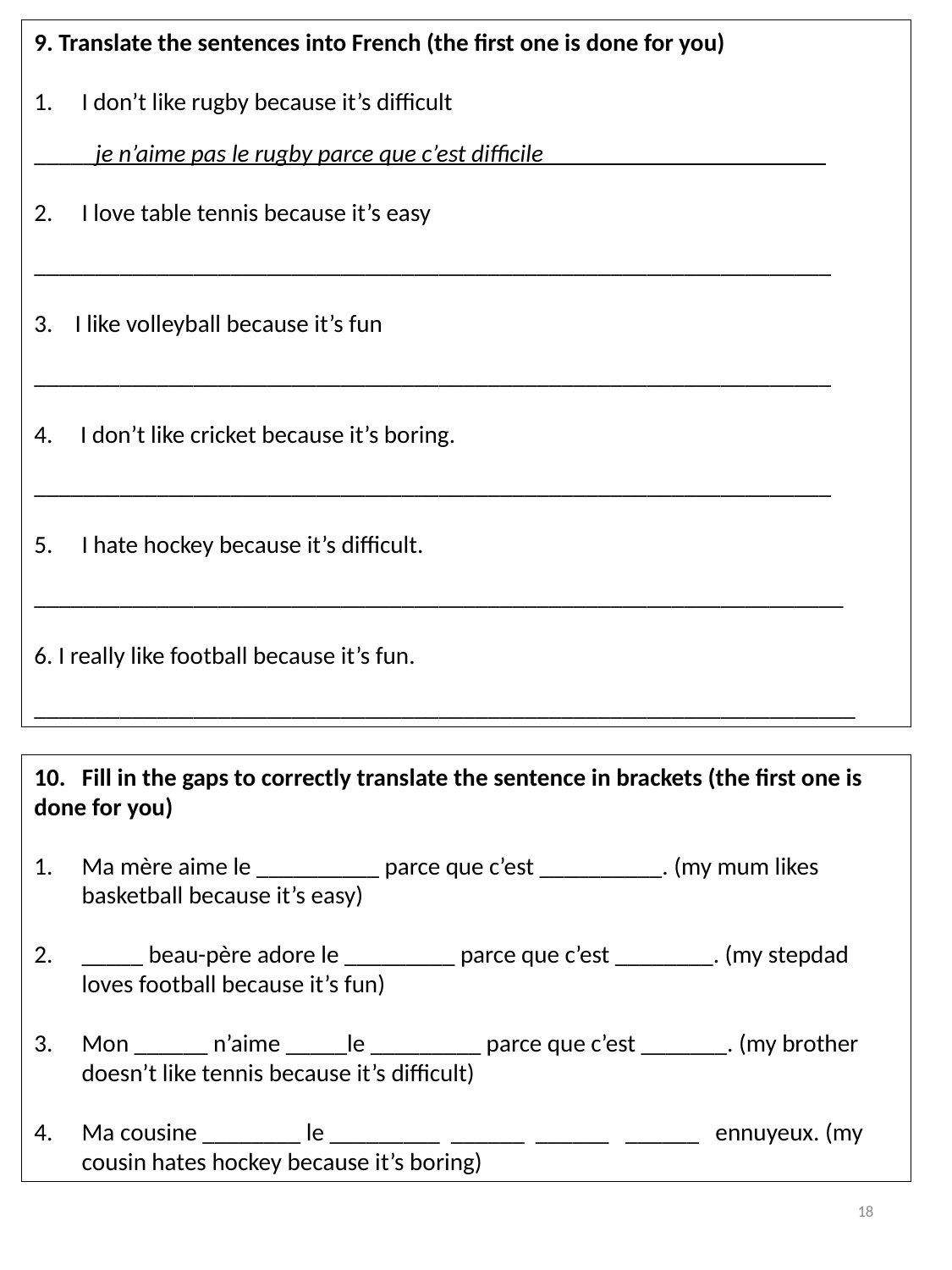

9. Translate the sentences into French (the first one is done for you)

I don’t like rugby because it’s difficult

_____je n’aime pas le rugby parce que c’est difficile_______________________

I love table tennis because it’s easy

_________________________________________________________________

3.    I like volleyball because it’s fun

_________________________________________________________________

4.     I don’t like cricket because it’s boring.

_________________________________________________________________

I hate hockey because it’s difficult.

__________________________________________________________________

6. I really like football because it’s fun.

___________________________________________________________________
10.   Fill in the gaps to correctly translate the sentence in brackets (the first one is done for you)

Ma mère aime le __________ parce que c’est __________. (my mum likes basketball because it’s easy)

_____ beau-père adore le _________ parce que c’est ________. (my stepdad loves football because it’s fun)

Mon ______ n’aime _____le _________ parce que c’est _______. (my brother doesn’t like tennis because it’s difficult)

Ma cousine ________ le _________  ______  ______   ______   ennuyeux. (my cousin hates hockey because it’s boring)
18